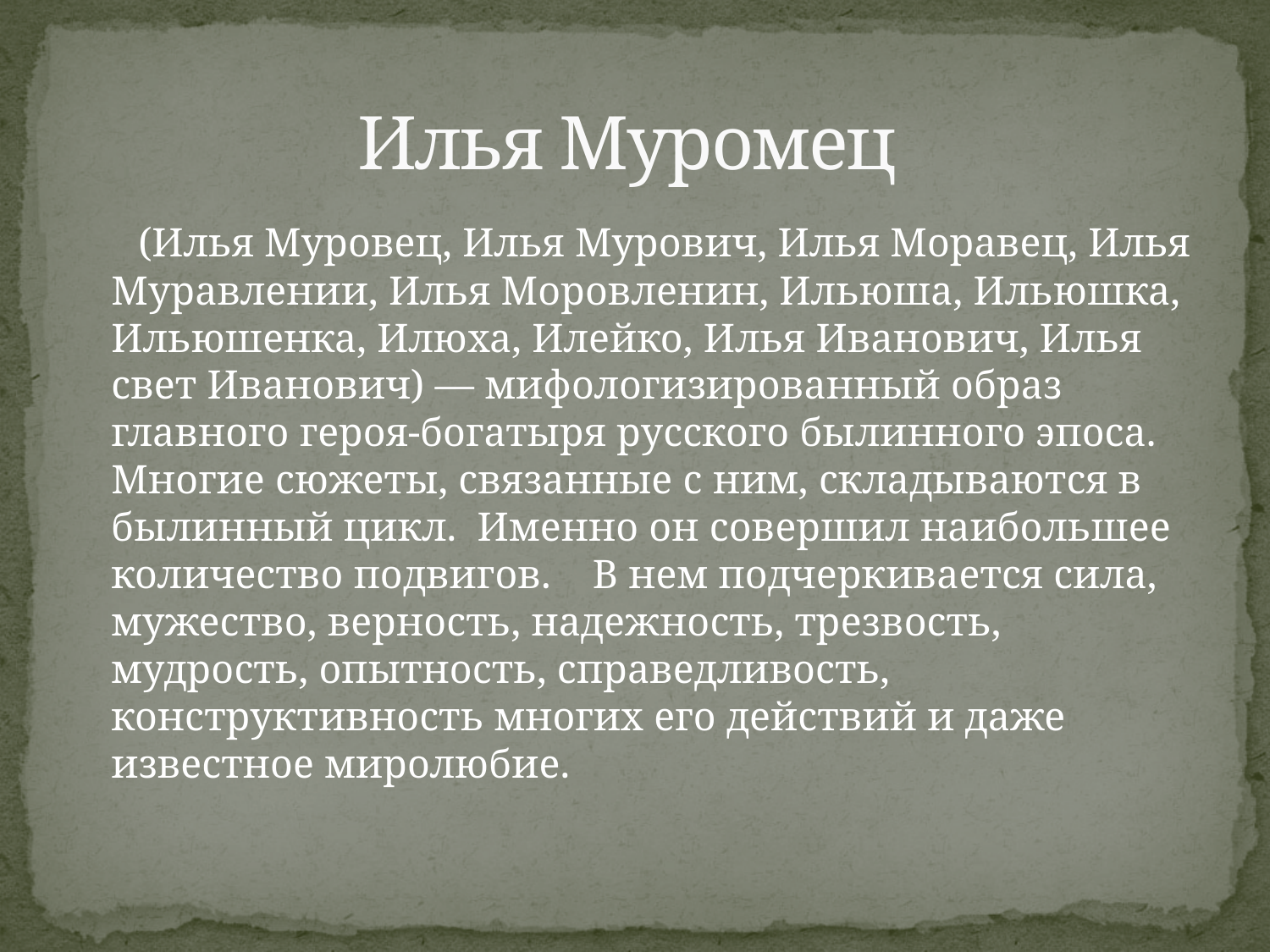

# Илья Муромец
      (Илья Муровец, Илья Мурович, Илья Моравец, Илья Муравлении, Илья Моровленин, Ильюша, Ильюшка, Ильюшенка, Илюха, Илейко, Илья Иванович, Илья свет Иванович) — мифологизированный образ главного героя-богатыря русского былинного эпоса. Многие сюжеты, связанные с ним, складываются в былинный цикл.  Именно он совершил наибольшее количество подвигов.    В нем подчеркивается сила, мужество, верность, надежность, трезвость, мудрость, опытность, справедливость, конструктивность многих его действий и даже известное миролюбие.